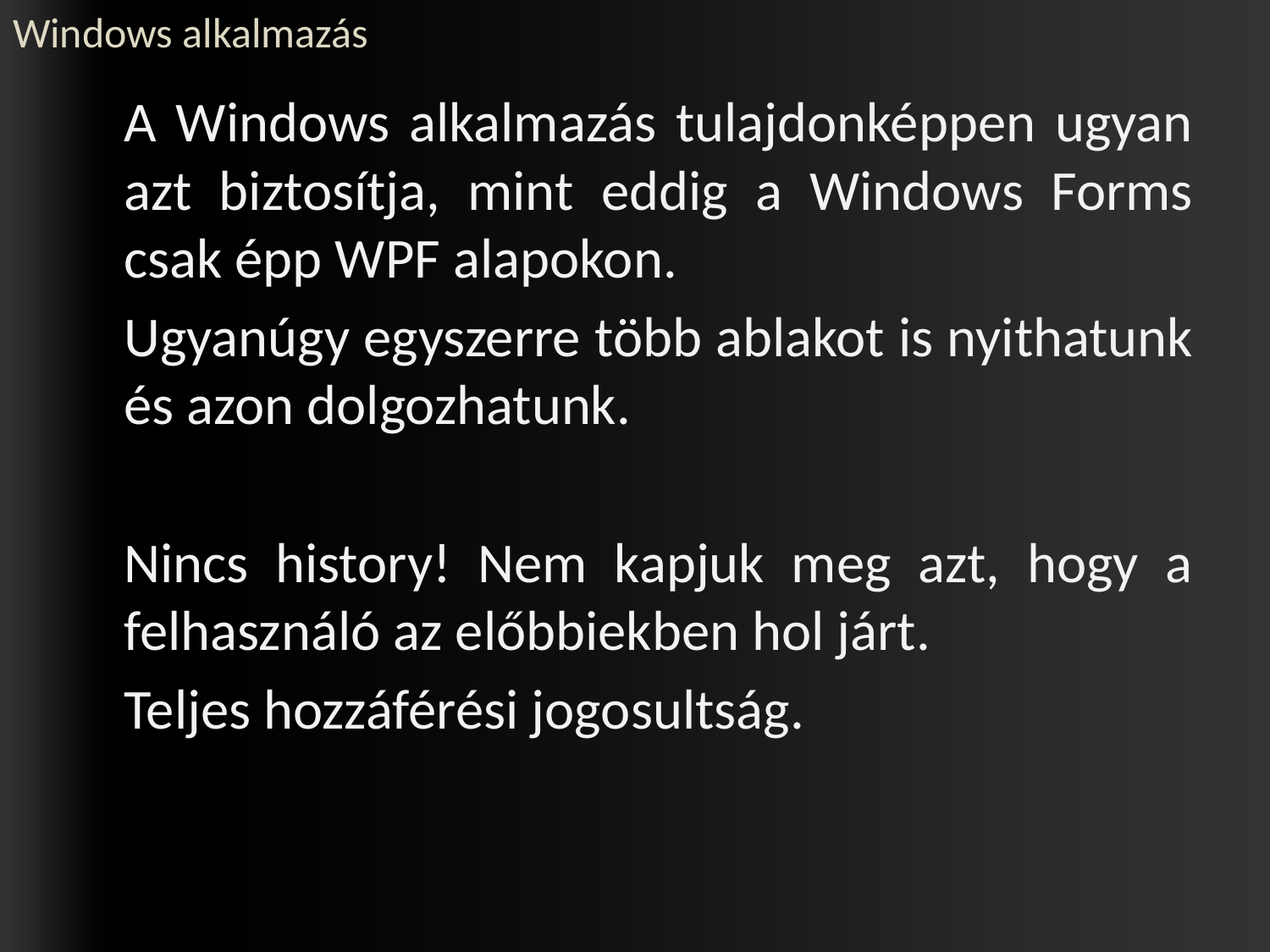

# Windows alkalmazás
	A Windows alkalmazás tulajdonképpen ugyan azt biztosítja, mint eddig a Windows Forms csak épp WPF alapokon.
	Ugyanúgy egyszerre több ablakot is nyithatunk és azon dolgozhatunk.

	Nincs history! Nem kapjuk meg azt, hogy a felhasználó az előbbiekben hol járt.
	Teljes hozzáférési jogosultság.